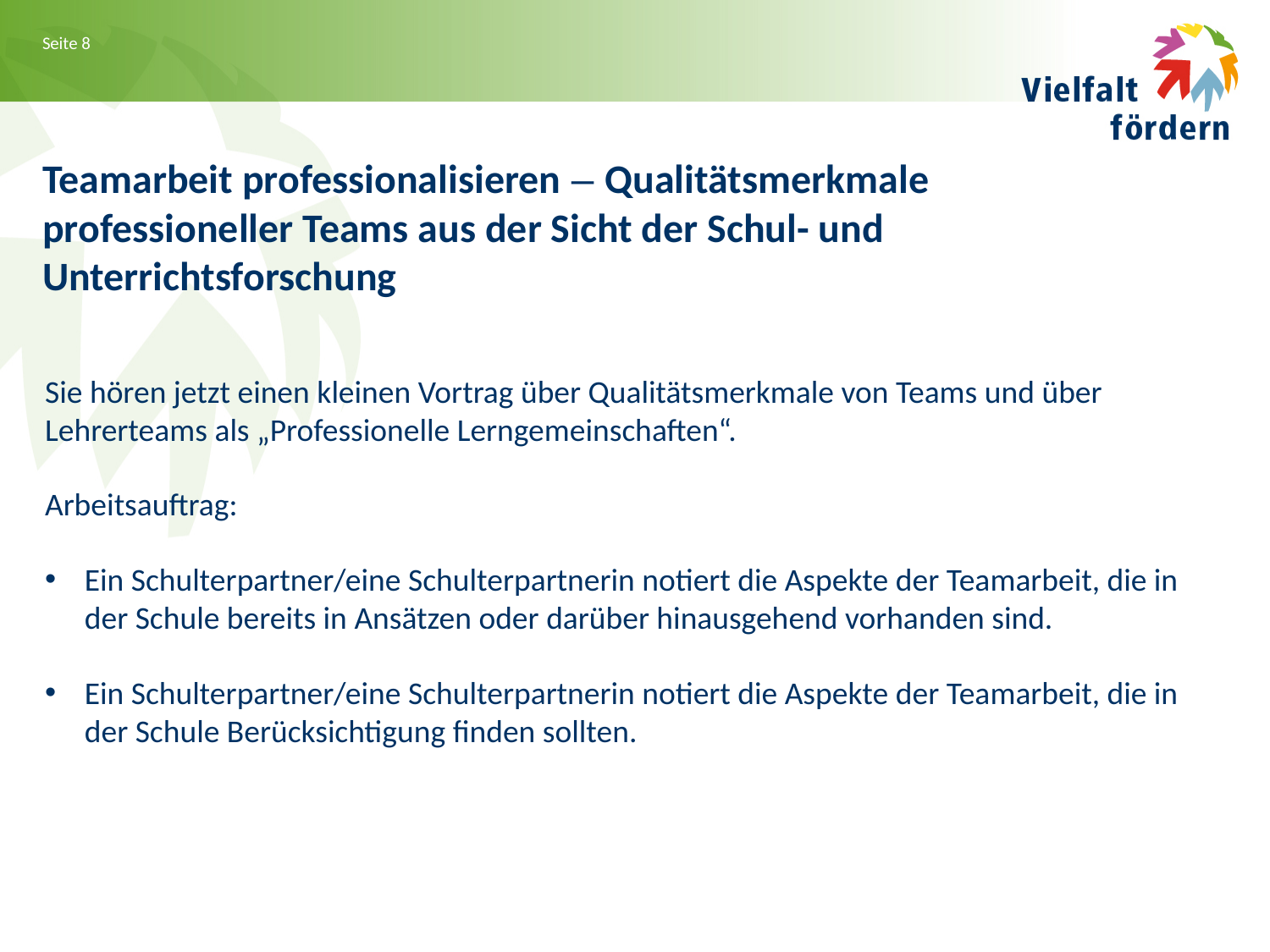

Teamarbeit professionalisieren – Qualitätsmerkmale professioneller Teams aus der Sicht der Schul- und Unterrichtsforschung

Sie hören jetzt einen kleinen Vortrag über Qualitätsmerkmale von Teams und über Lehrerteams als „Professionelle Lerngemeinschaften“.
Arbeitsauftrag:
Ein Schulterpartner/eine Schulterpartnerin notiert die Aspekte der Teamarbeit, die in der Schule bereits in Ansätzen oder darüber hinausgehend vorhanden sind.
Ein Schulterpartner/eine Schulterpartnerin notiert die Aspekte der Teamarbeit, die in der Schule Berücksichtigung finden sollten.